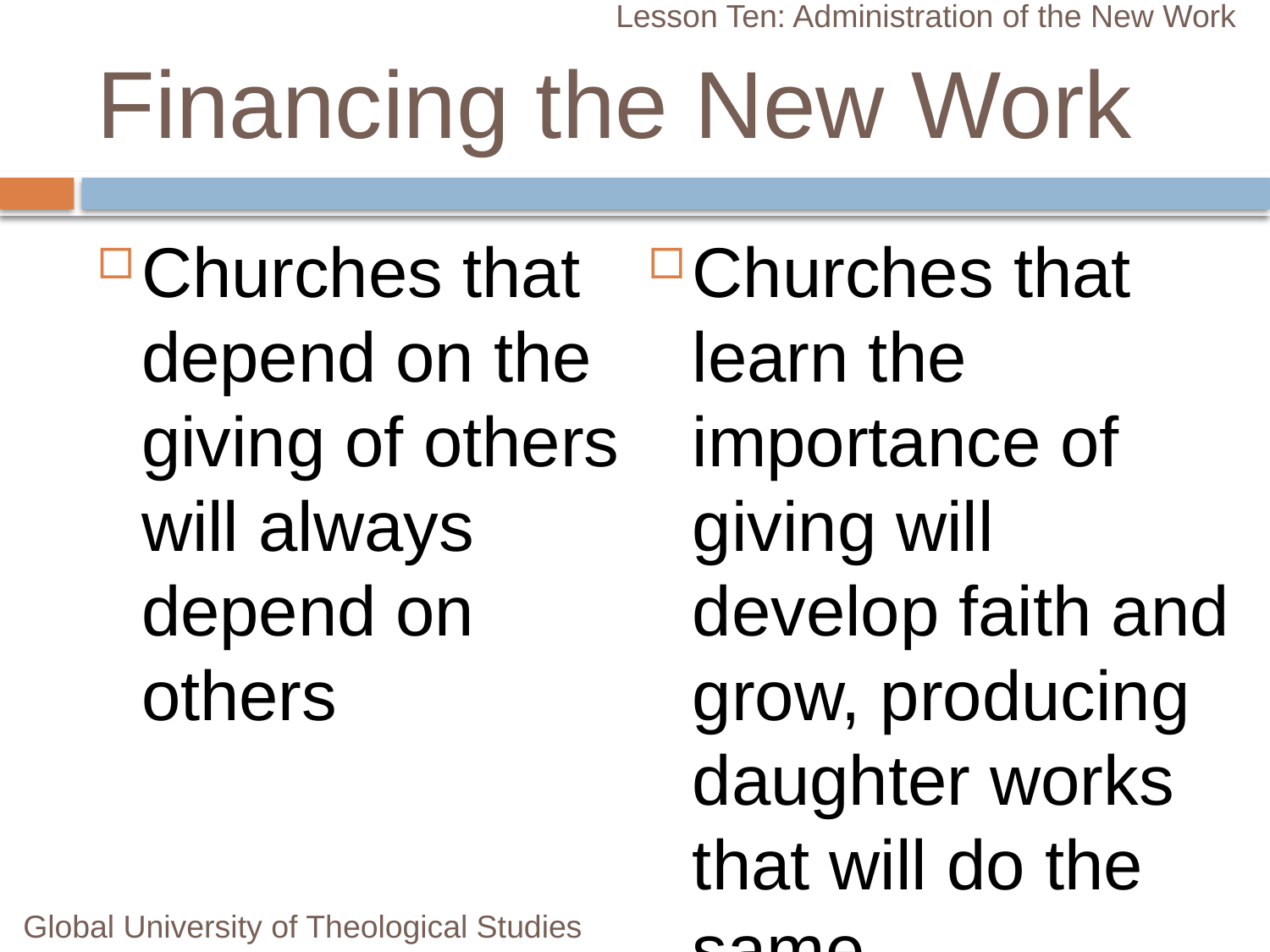

Lesson Ten: Administration of the New Work
# Financing the New Work
Churches that depend on the giving of others will always depend on others
Churches that learn the importance of giving will develop faith and grow, producing daughter works that will do the same
Global University of Theological Studies